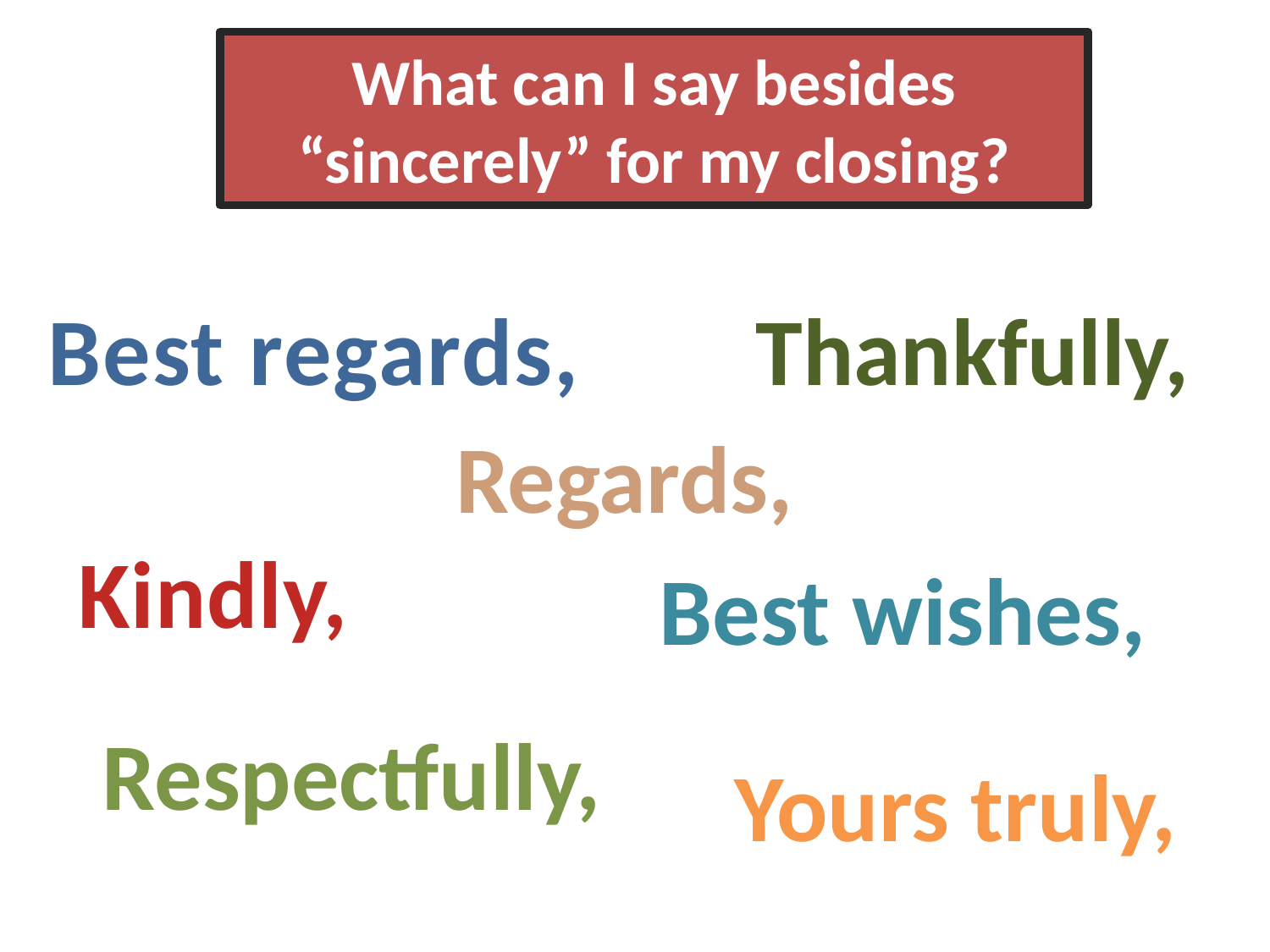

# What can I say besides “sincerely” for my closing?
Best regards,
Thankfully,
Regards,
Kindly,
Best wishes,
Respectfully,
Yours truly,